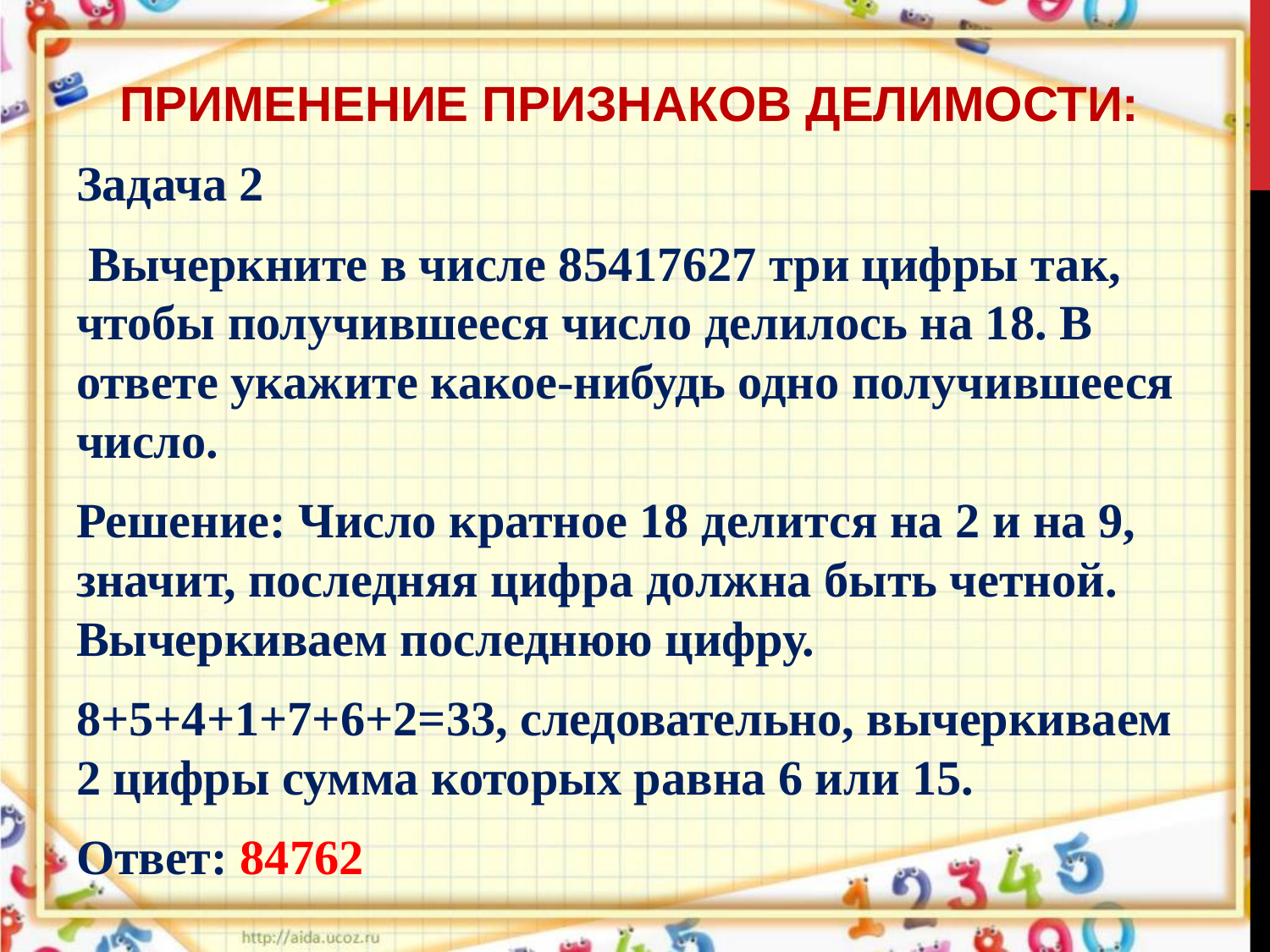

ПРИМЕНЕНИЕ ПРИЗНАКОВ ДЕЛИМОСТИ:
Задача 2
 Вычеркните в числе 85417627 три цифры так, чтобы получившееся число делилось на 18. В ответе укажите какое­-нибудь одно получившееся число.
Решение: Число кратное 18 делится на 2 и на 9, значит, последняя цифра должна быть четной. Вычеркиваем последнюю цифру.
8+5+4+1+7+6+2=33, следовательно, вычеркиваем 2 цифры сумма которых равна 6 или 15.
Ответ: 84762